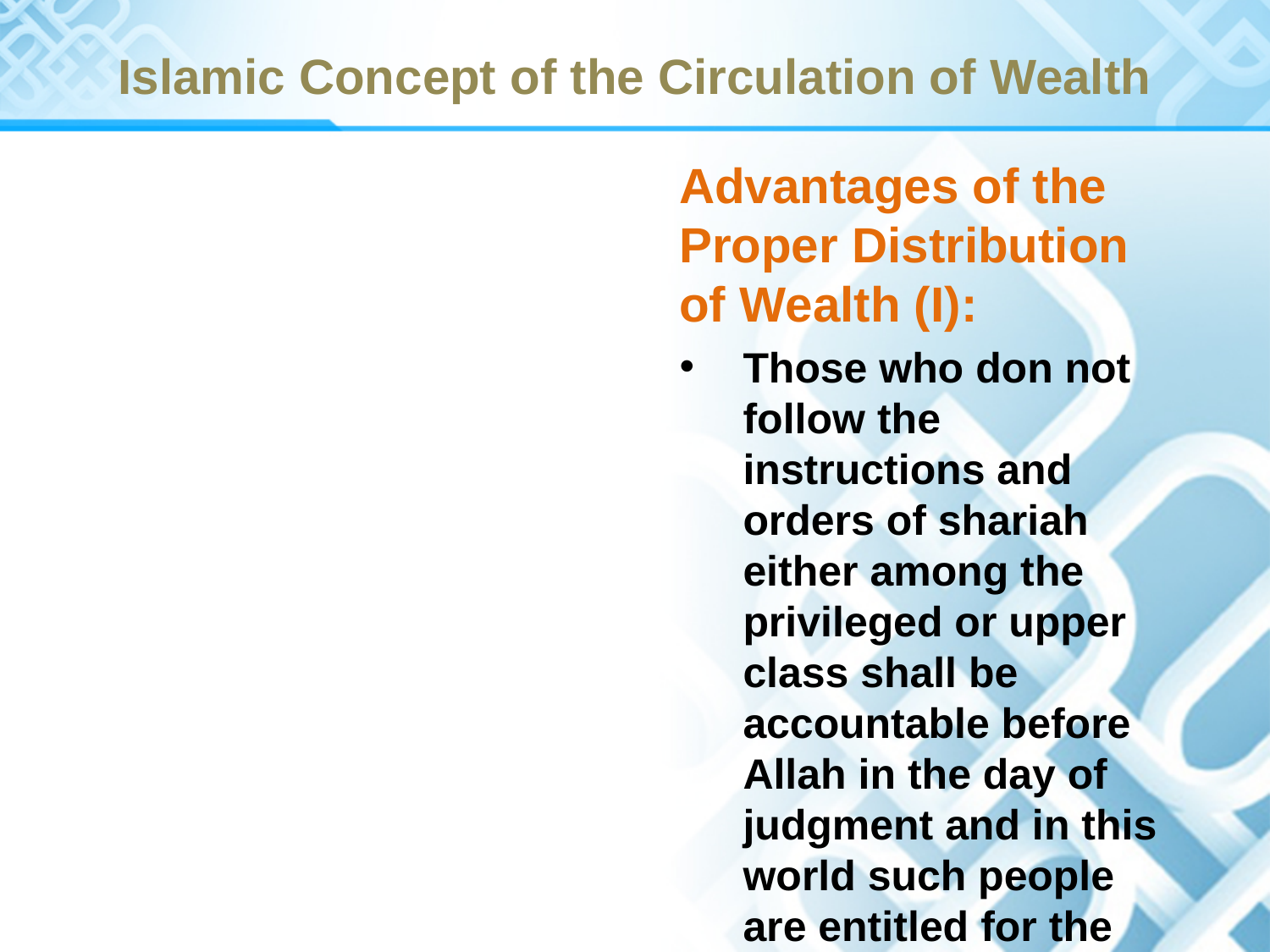

# Islamic Concept of the Circulation of Wealth
Advantages of the Proper Distribution of Wealth (I):
Those who don not follow the instructions and orders of shariah either among the privileged or upper class shall be accountable before Allah in the day of judgment and in this world such people are entitled for the punishment of Allah.